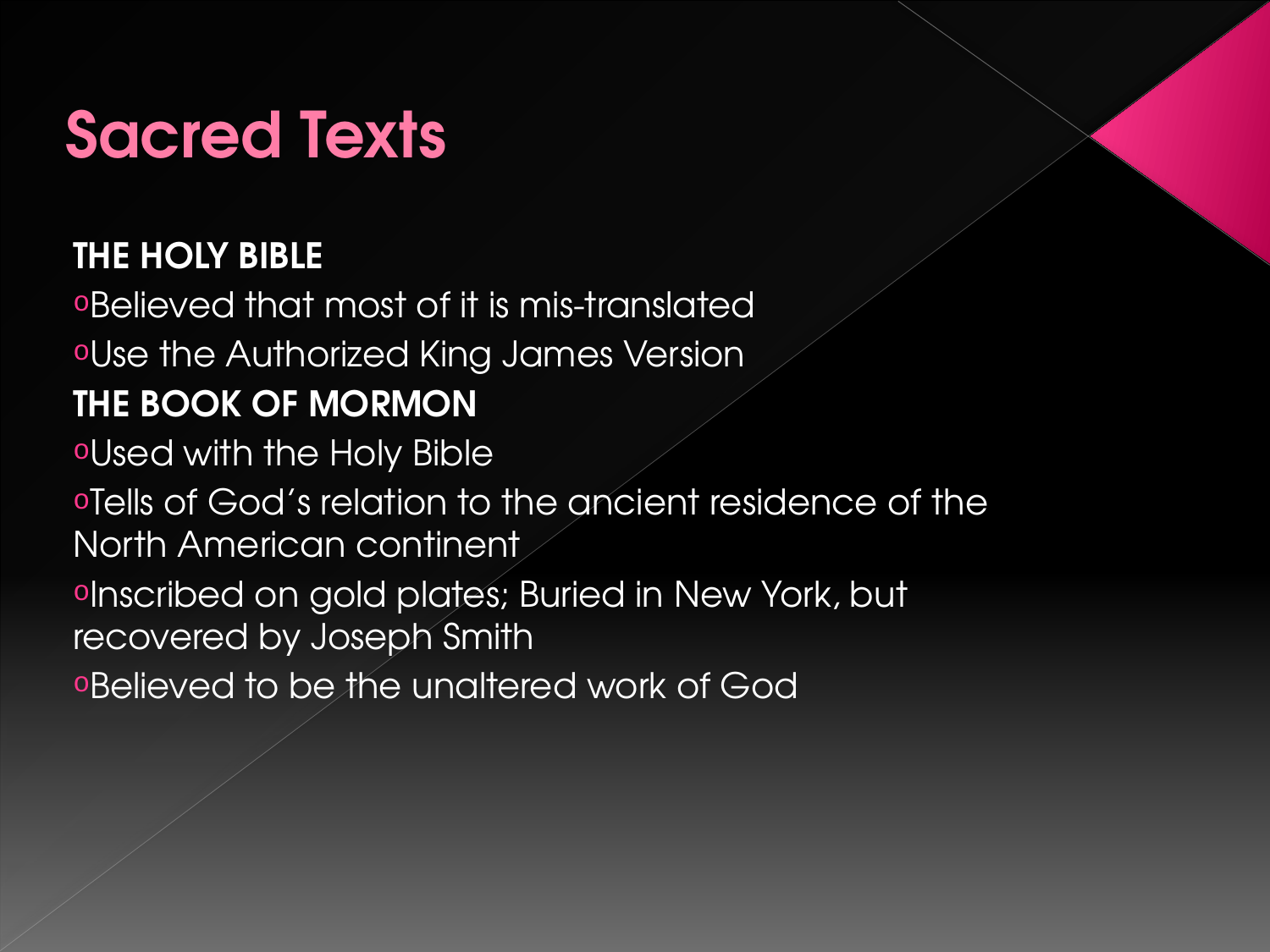

# Sacred Texts
THE HOLY BIBLE
Believed that most of it is mis-translated
Use the Authorized King James Version
THE BOOK OF MORMON
Used with the Holy Bible
Tells of God’s relation to the ancient residence of the North American continent
Inscribed on gold plates; Buried in New York, but recovered by Joseph Smith
Believed to be the unaltered work of God